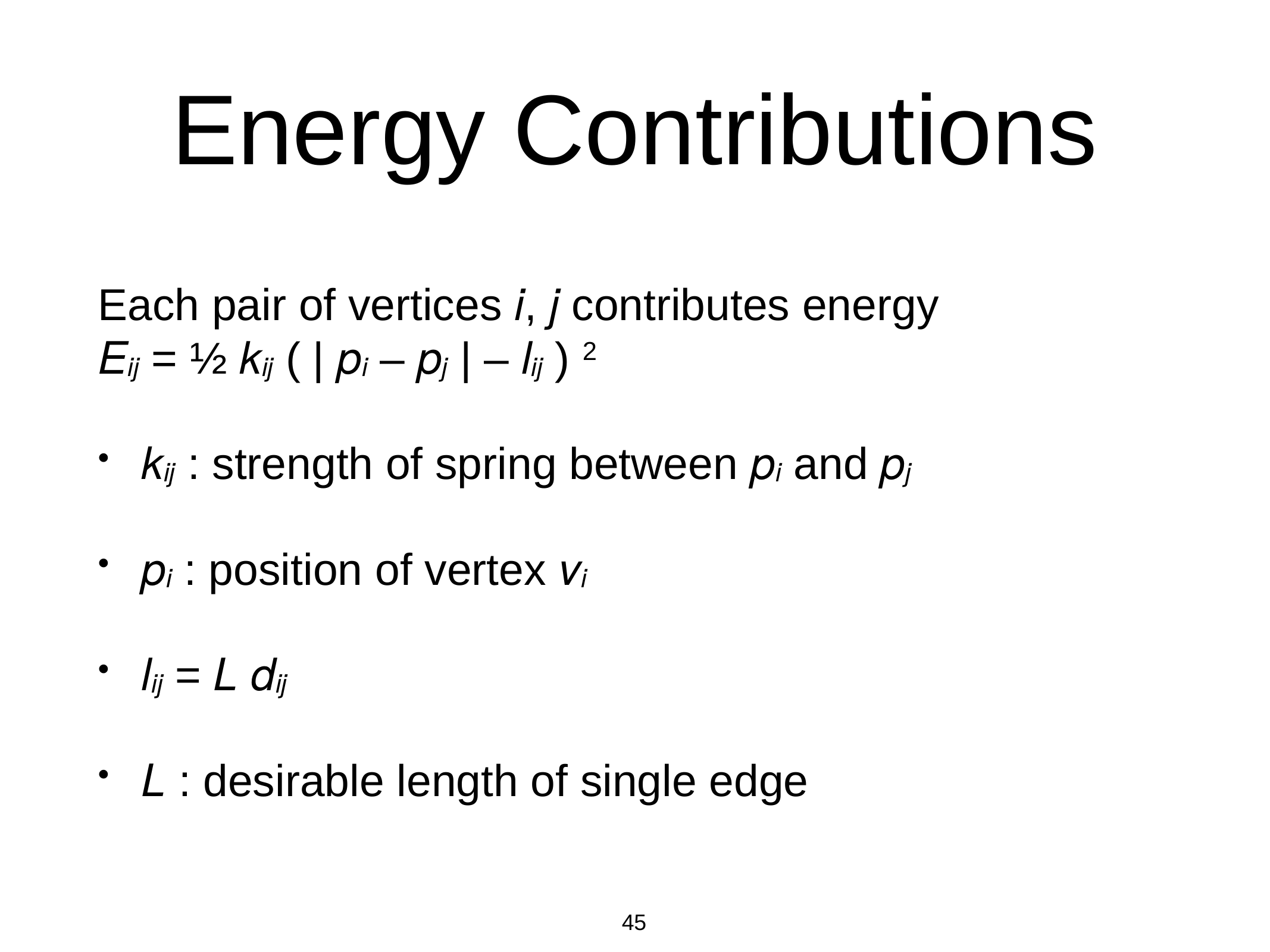

45
# Energy Contributions
Each pair of vertices i, j contributes energy
Eij = ½ kij ( | pi – pj | – lij ) 2
kij : strength of spring between pi and pj
pi : position of vertex vi
lij = L dij
L : desirable length of single edge